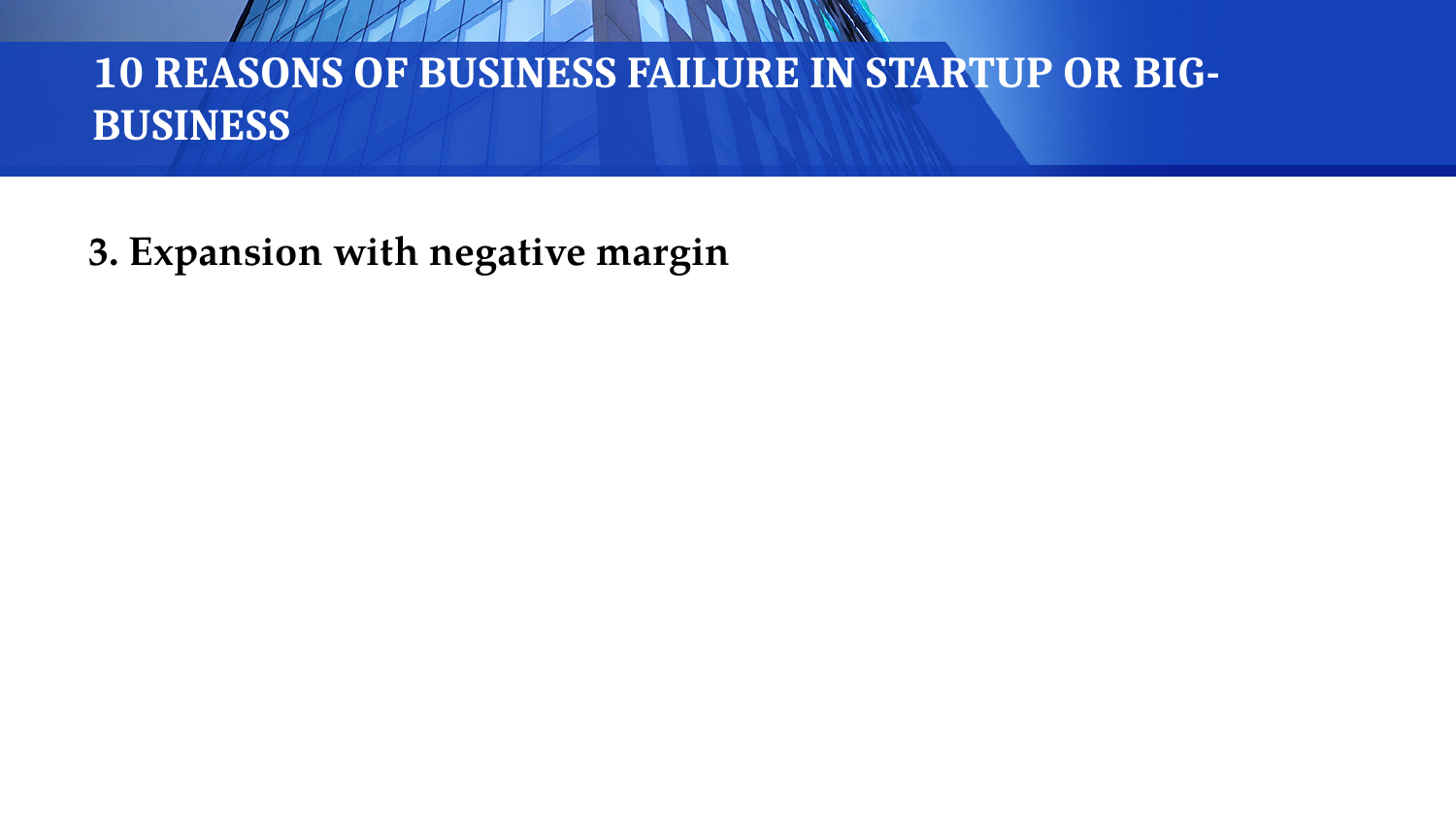

# 10 REASONS OF BUSINESS FAILURE IN STARTUP OR BIG-BUSINESS
3. Expansion with negative margin